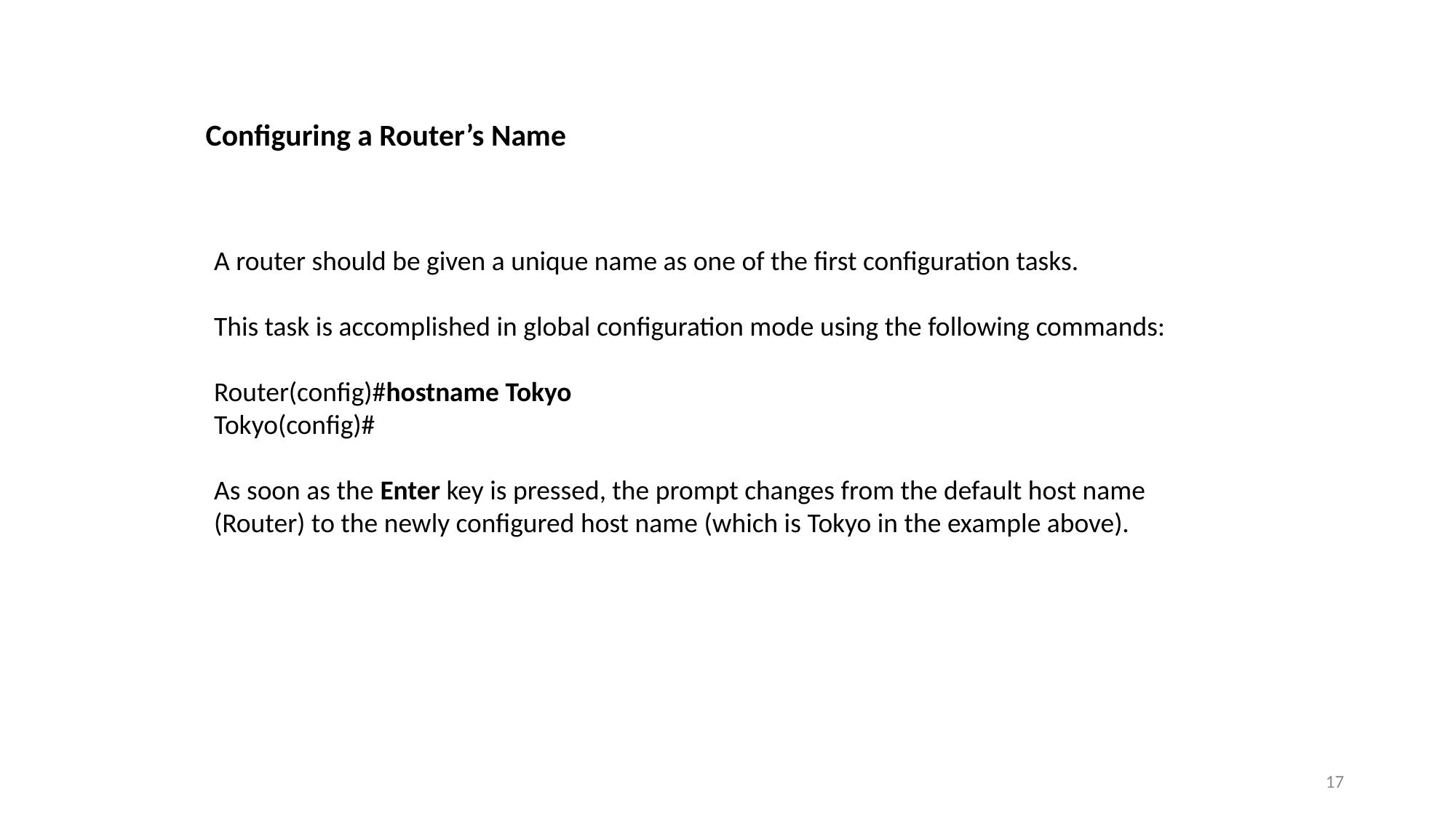

# Configuring a Router’s Name
A router should be given a unique name as one of the first configuration tasks.

This task is accomplished in global configuration mode using the following commands:

Router(config)#hostname Tokyo
Tokyo(config)#

As soon as the Enter key is pressed, the prompt changes from the default host name (Router) to the newly configured host name (which is Tokyo in the example above).
17